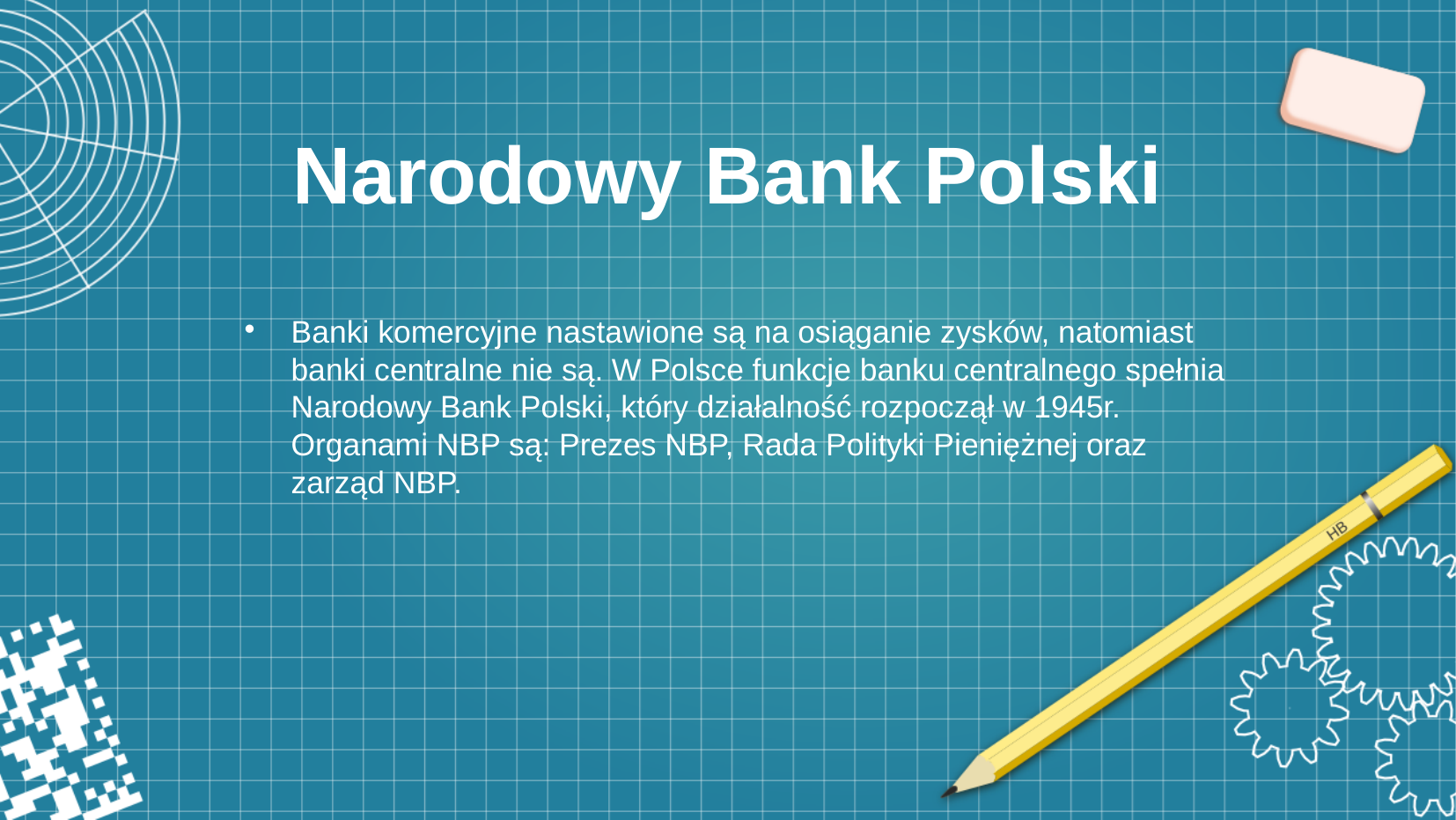

# Narodowy Bank Polski
Banki komercyjne nastawione są na osiąganie zysków, natomiast banki centralne nie są. W Polsce funkcje banku centralnego spełnia Narodowy Bank Polski, który działalność rozpoczął w 1945r. Organami NBP są: Prezes NBP, Rada Polityki Pieniężnej oraz zarząd NBP.